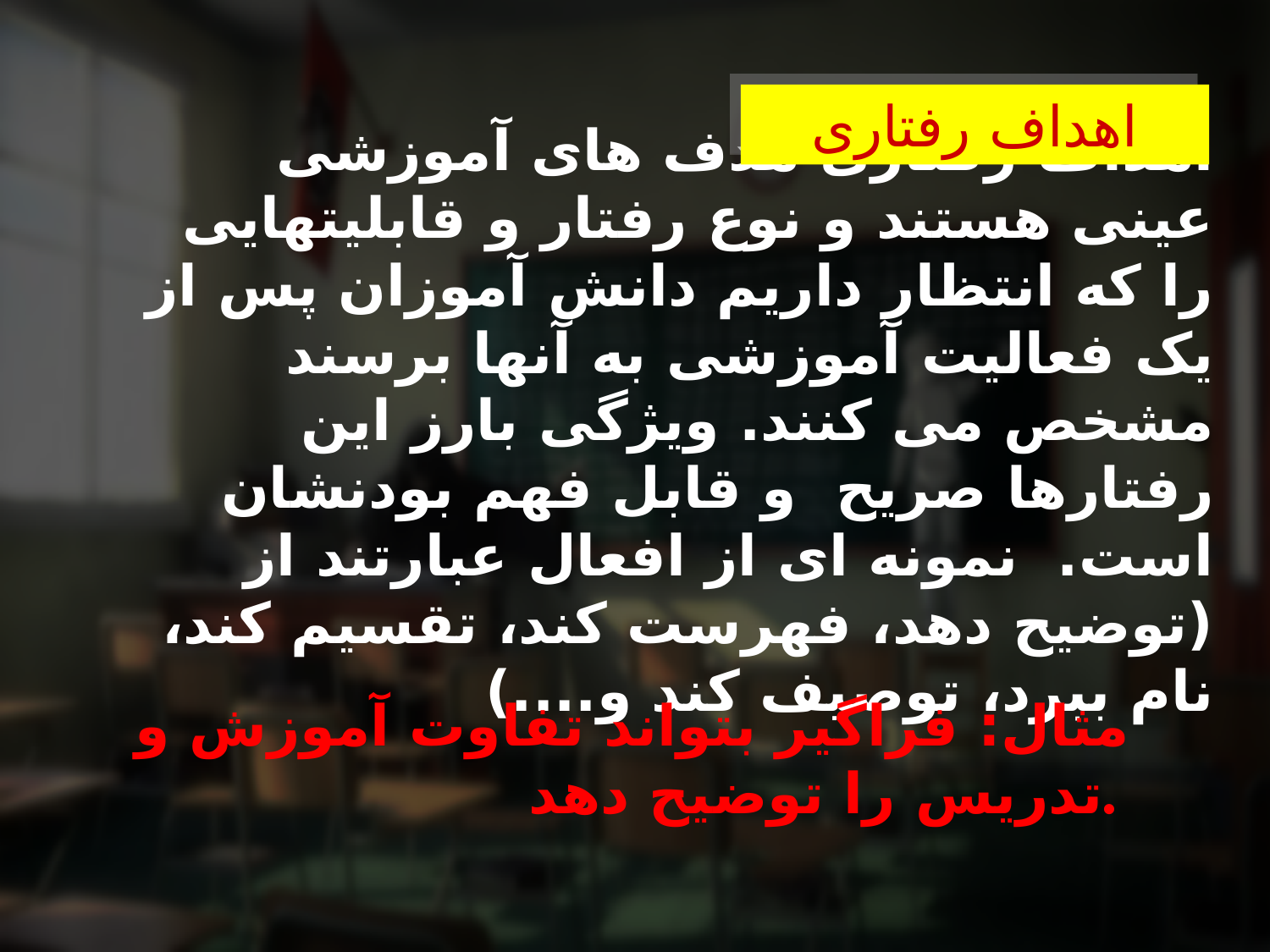

اهداف رفتاری
# اهداف رفتاری هدف های آموزشی عینی هستند و نوع رفتار و قابلیتهایی را که انتظار داریم دانش آموزان پس از یک فعالیت آموزشی به آنها برسند مشخص می کنند. ویژگی بارز این رفتارها صریح  و قابل فهم بودنشان است.  نمونه ای از افعال عبارتند از (توضیح دهد، فهرست کند، تقسیم کند، نام ببرد، توصیف کند و....)
مثال: فراگیر بتواند تفاوت آموزش و تدریس را توضیح دهد.